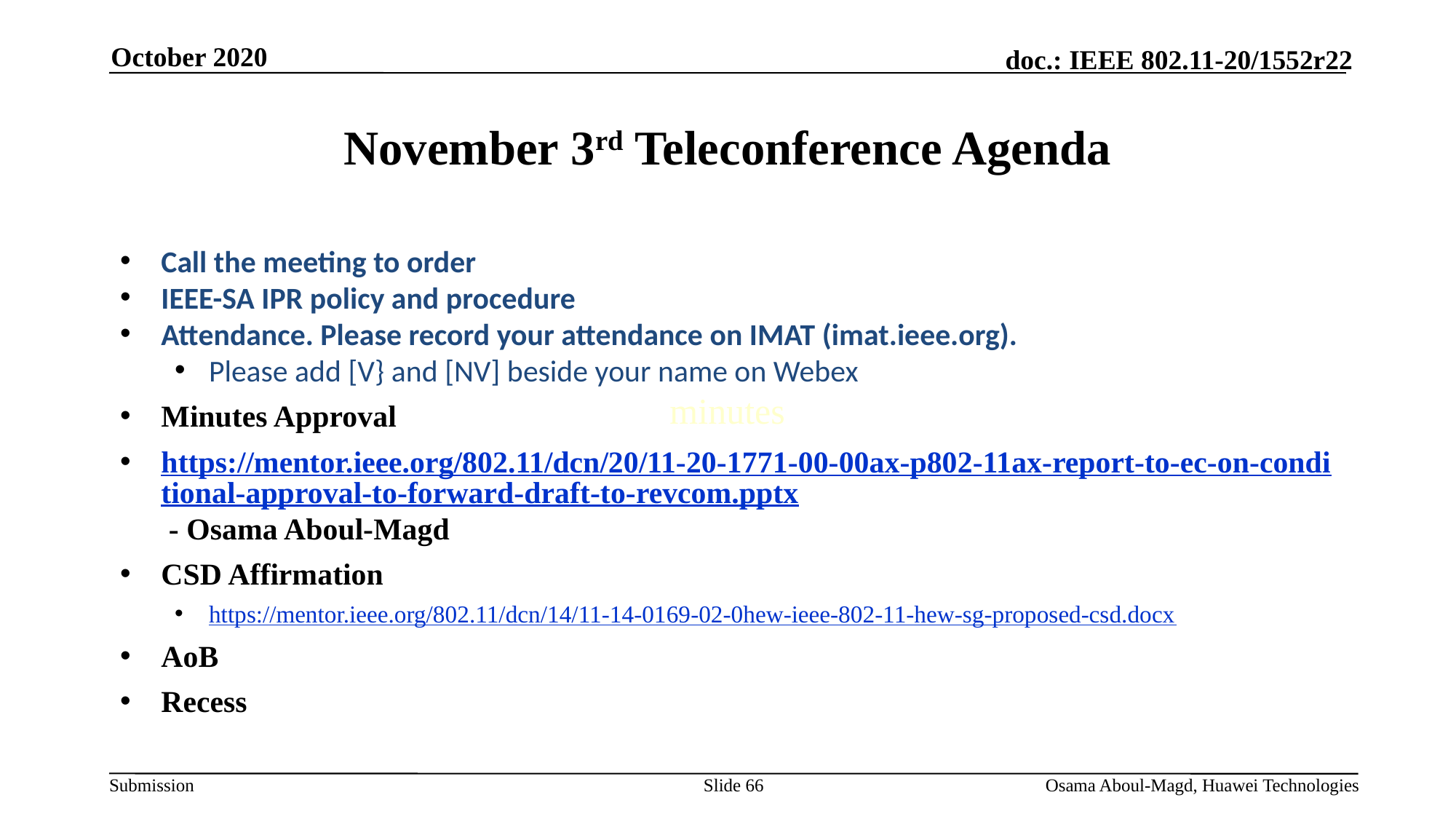

October 2020
# November 3rd Teleconference Agenda
Call the meeting to order
IEEE-SA IPR policy and procedure
Attendance. Please record your attendance on IMAT (imat.ieee.org).
Please add [V} and [NV] beside your name on Webex
Minutes Approval
https://mentor.ieee.org/802.11/dcn/20/11-20-1771-00-00ax-p802-11ax-report-to-ec-on-conditional-approval-to-forward-draft-to-revcom.pptx - Osama Aboul-Magd
CSD Affirmation
https://mentor.ieee.org/802.11/dcn/14/11-14-0169-02-0hew-ieee-802-11-hew-sg-proposed-csd.docx
AoB
Recess

minutes
Slide 66
Osama Aboul-Magd, Huawei Technologies